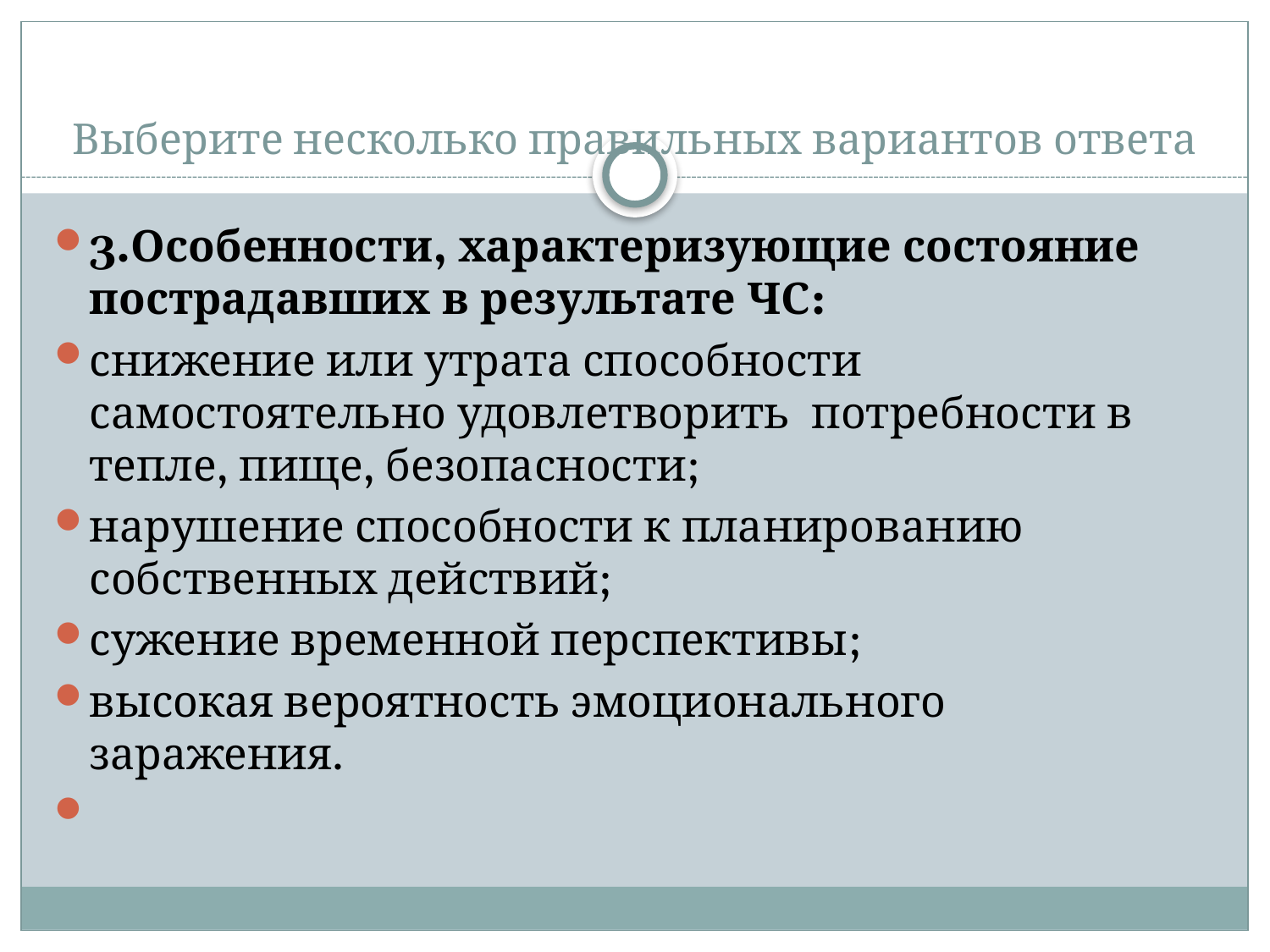

# Выберите несколько правильных вариантов ответа
3.Особенности, характеризующие состояние пострадавших в результате ЧС:
снижение или утрата способности самостоятельно удовлетворить  потребности в тепле, пище, безопасности;
нарушение способности к планированию собственных действий;
сужение временной перспективы;
высокая вероятность эмоционального заражения.